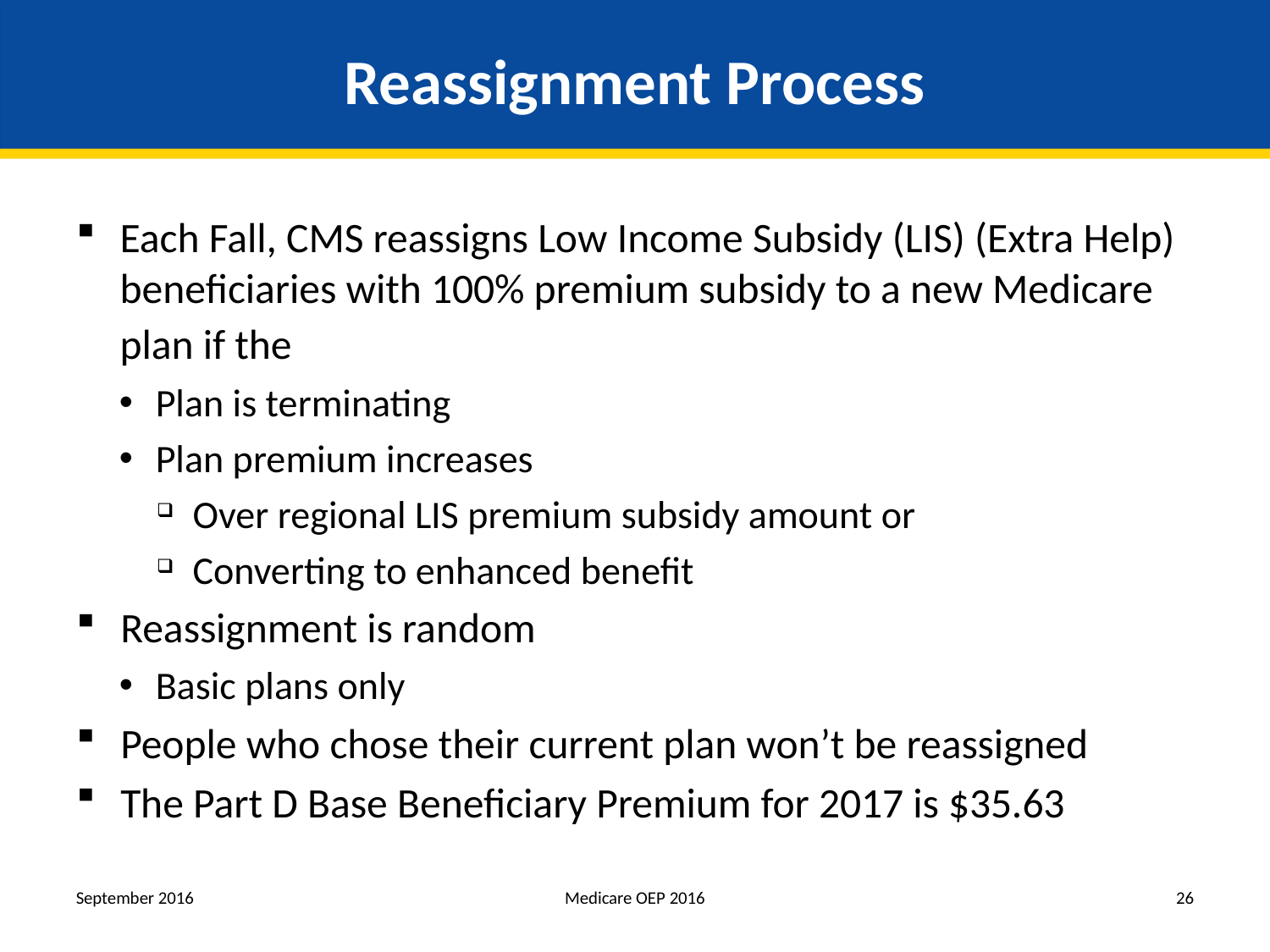

# Reassignment Process
Each Fall, CMS reassigns Low Income Subsidy (LIS) (Extra Help) beneficiaries with 100% premium subsidy to a new Medicare plan if the
Plan is terminating
Plan premium increases
Over regional LIS premium subsidy amount or
Converting to enhanced benefit
Reassignment is random
Basic plans only
People who chose their current plan won’t be reassigned
The Part D Base Beneficiary Premium for 2017 is $35.63

September 2016
Medicare OEP 2016
26